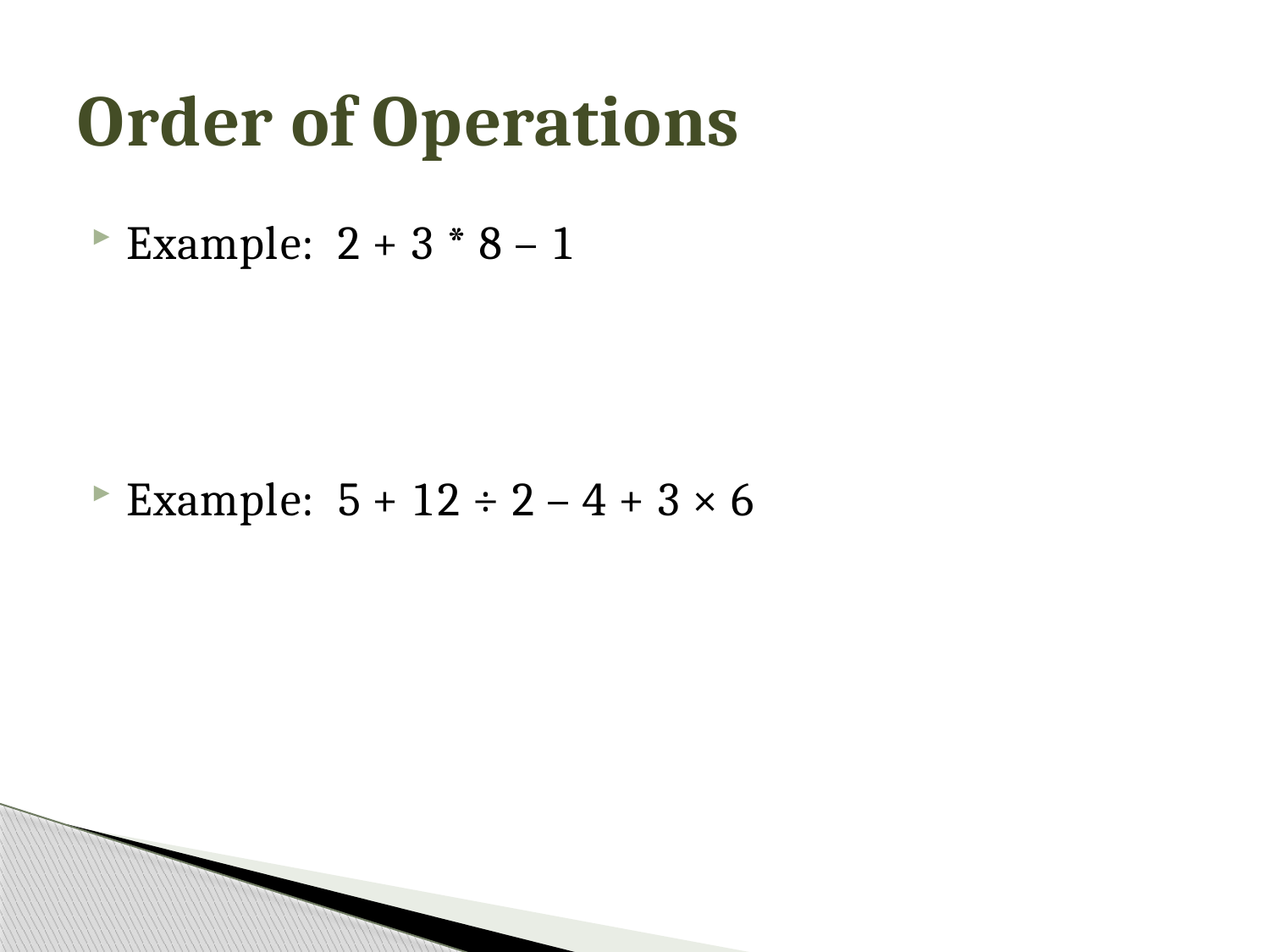

# Order of Operations
Example:  2 + 3 * 8 – 1

Example:  5 + 12 ÷ 2 – 4 + 3 × 6